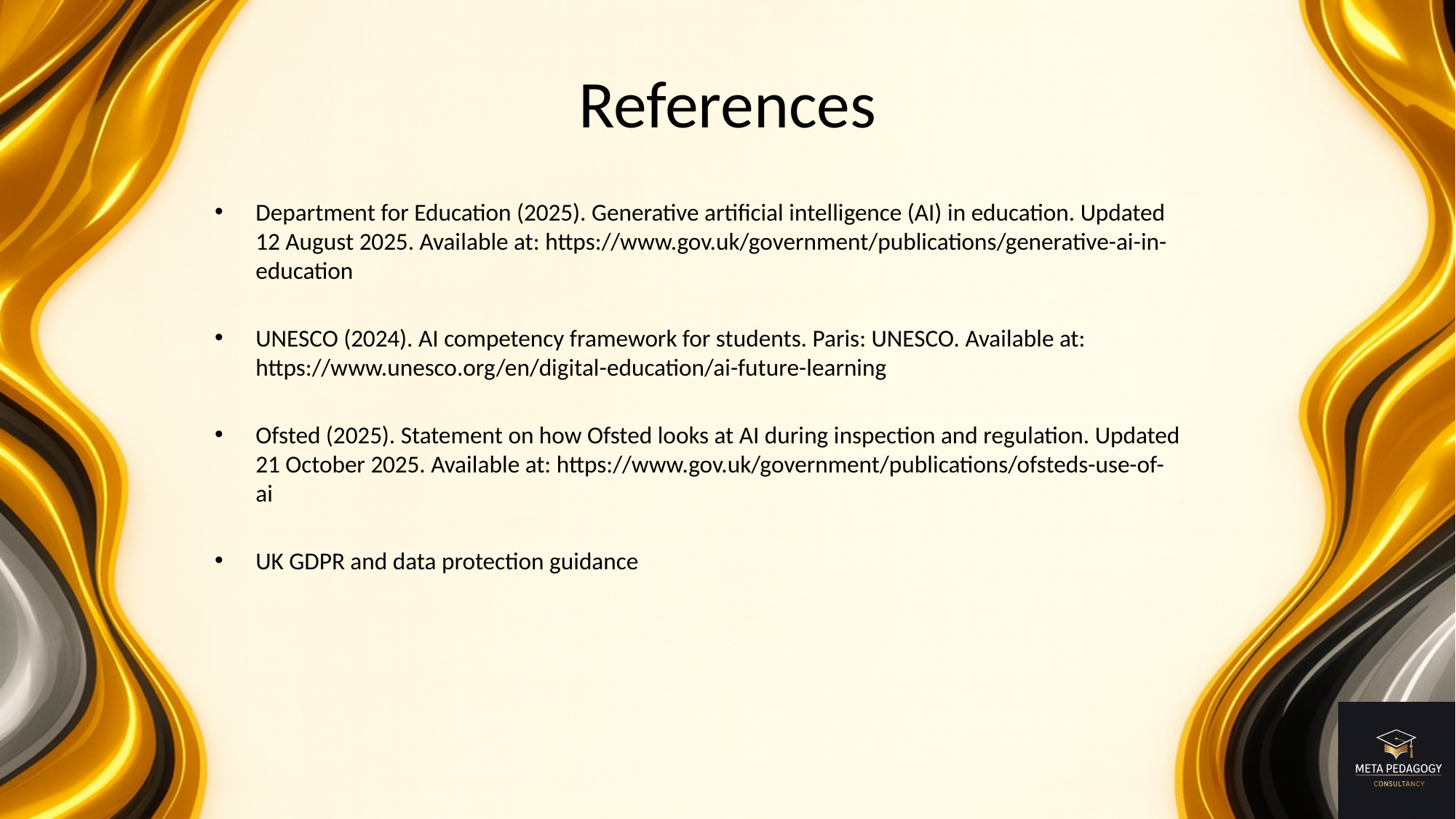

# References
Department for Education (2025). Generative artificial intelligence (AI) in education. Updated 12 August 2025. Available at: https://www.gov.uk/government/publications/generative-ai-in-education

UNESCO (2024). AI competency framework for students. Paris: UNESCO. Available at: https://www.unesco.org/en/digital-education/ai-future-learning

Ofsted (2025). Statement on how Ofsted looks at AI during inspection and regulation. Updated 21 October 2025. Available at: https://www.gov.uk/government/publications/ofsteds-use-of-ai

UK GDPR and data protection guidance